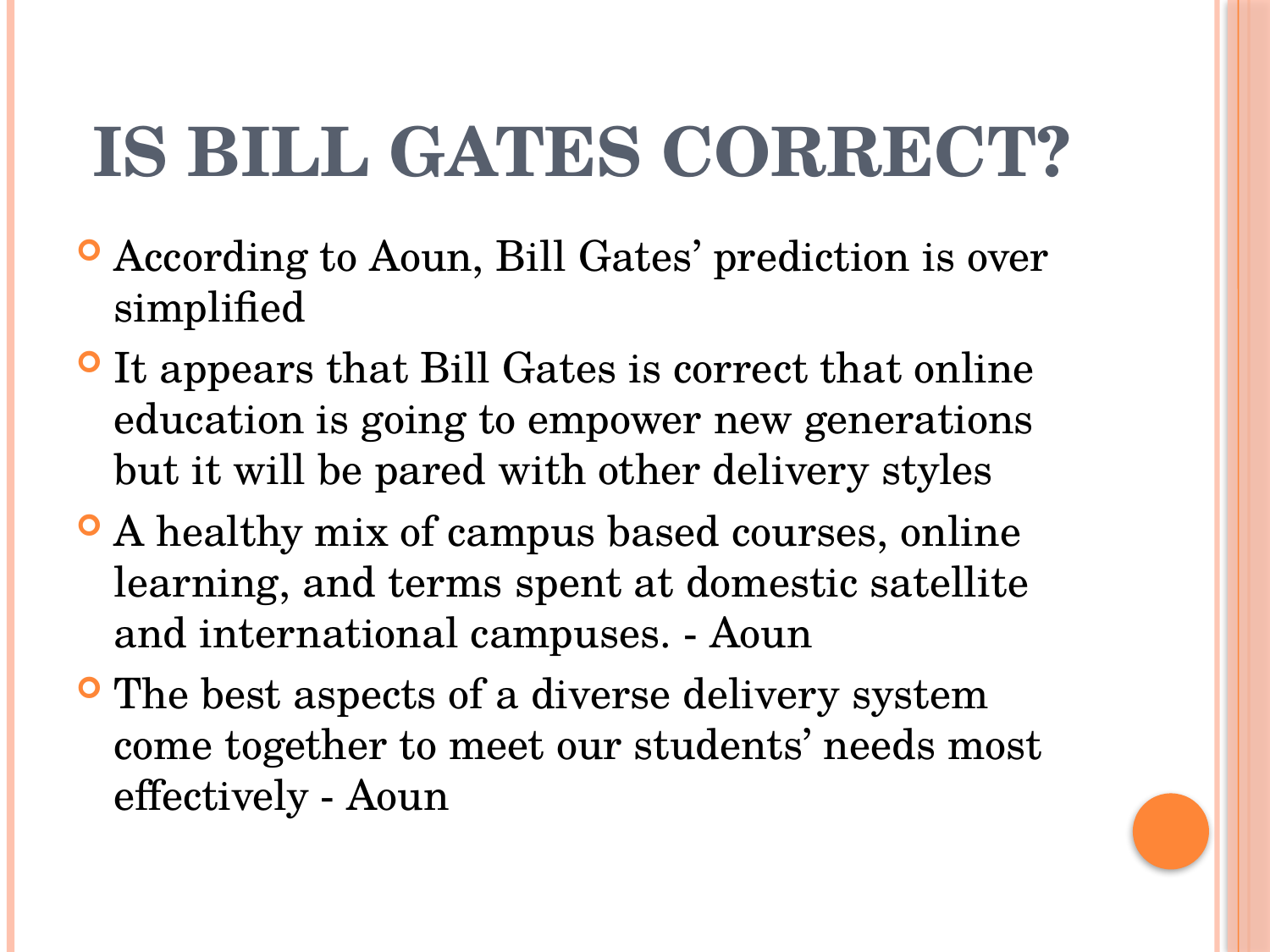

# Is Bill Gates correct?
According to Aoun, Bill Gates’ prediction is over simplified
It appears that Bill Gates is correct that online education is going to empower new generations but it will be pared with other delivery styles
A healthy mix of campus based courses, online learning, and terms spent at domestic satellite and international campuses. - Aoun
The best aspects of a diverse delivery system come together to meet our students’ needs most effectively - Aoun